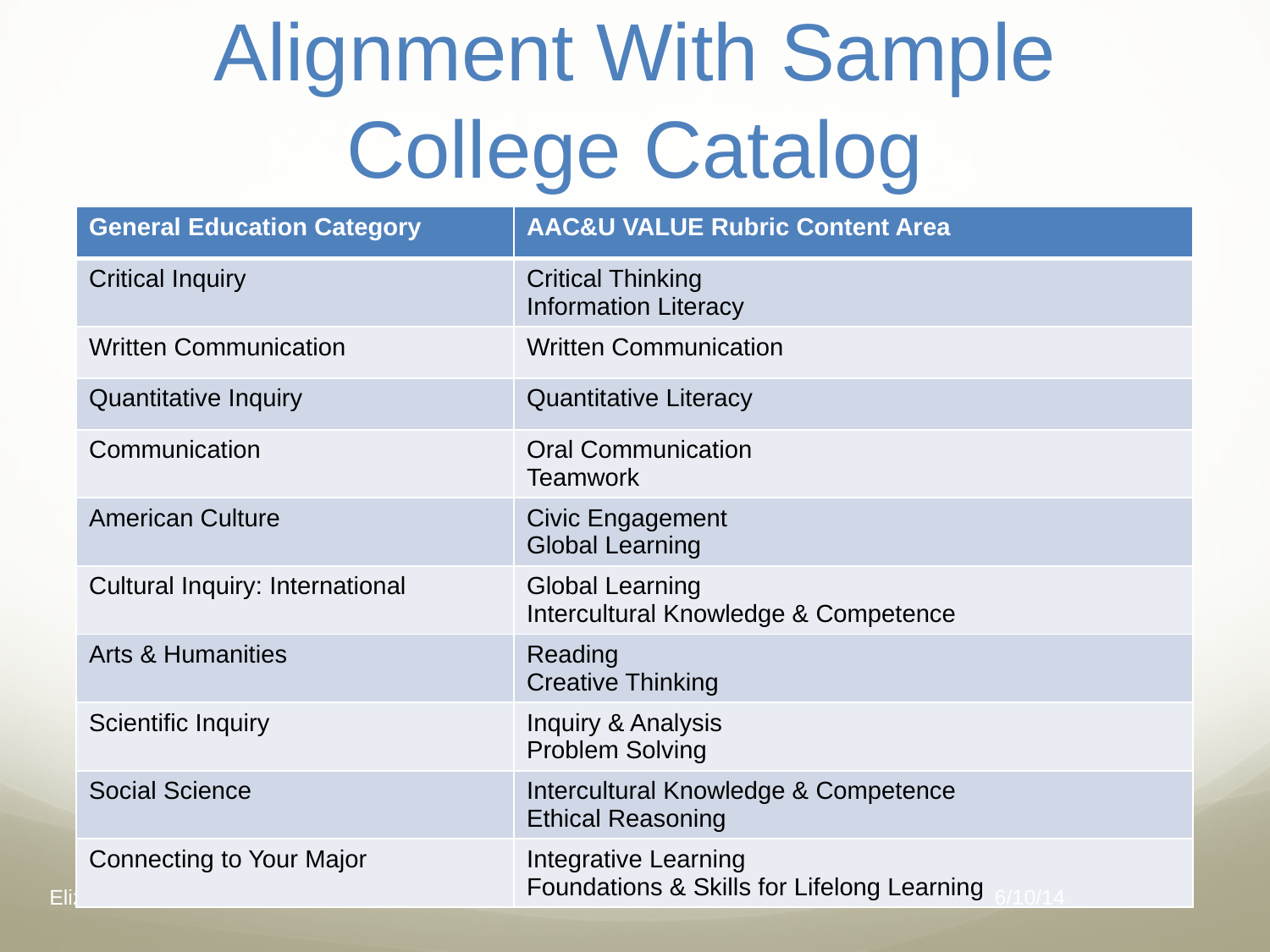

# Alignment With Sample College Catalog
| General Education Category | AAC&U VALUE Rubric Content Area |
| --- | --- |
| Critical Inquiry | Critical Thinking Information Literacy |
| Written Communication | Written Communication |
| Quantitative Inquiry | Quantitative Literacy |
| Communication | Oral Communication Teamwork |
| American Culture | Civic Engagement Global Learning |
| Cultural Inquiry: International | Global Learning Intercultural Knowledge & Competence |
| Arts & Humanities | Reading Creative Thinking |
| Scientific Inquiry | Inquiry & Analysis Problem Solving |
| Social Science | Intercultural Knowledge & Competence Ethical Reasoning |
| Connecting to Your Major | Integrative Learning Foundations & Skills for Lifelong Learning |
Elizabeth Dalton
6/10/14